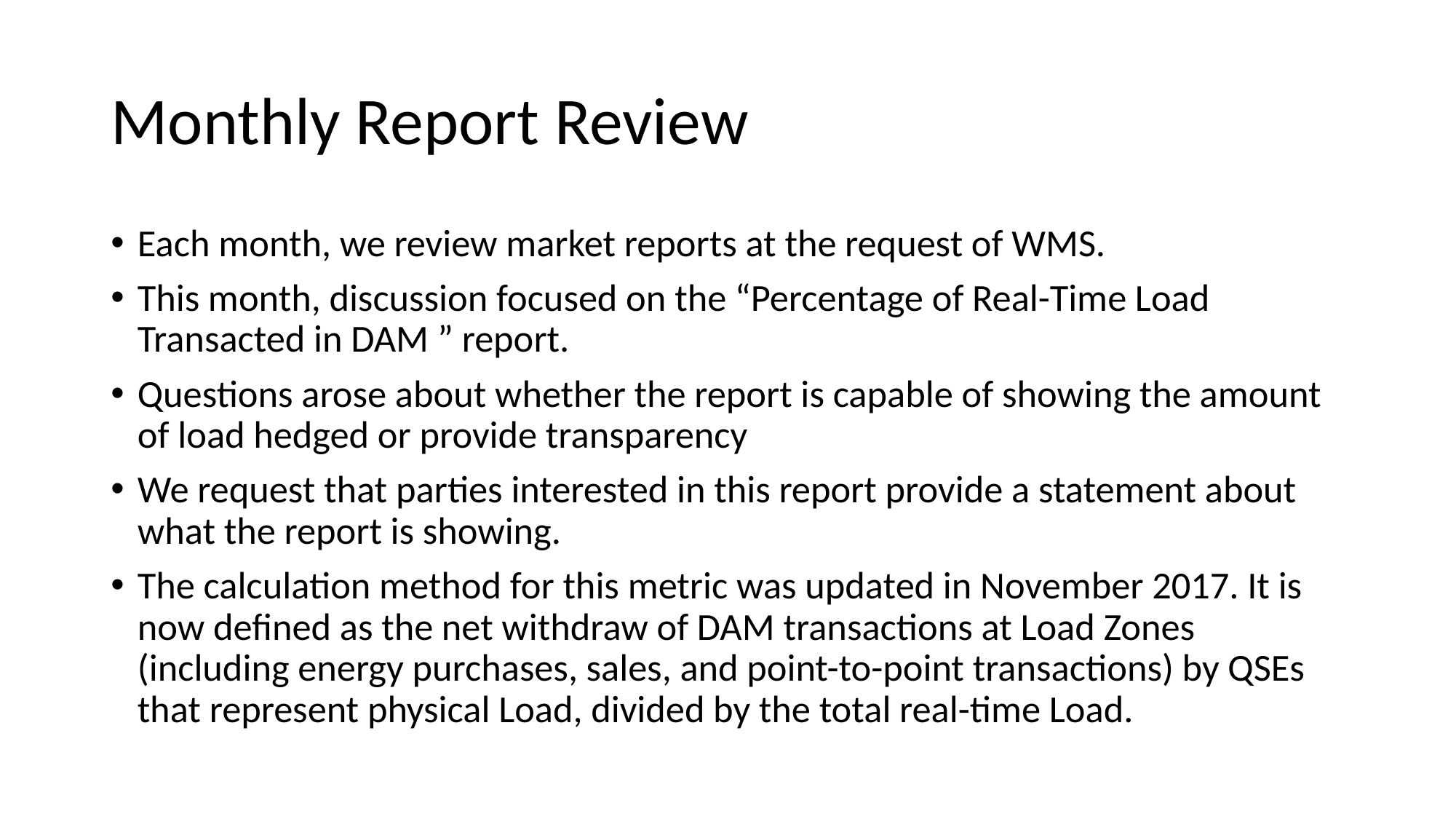

# Monthly Report Review
Each month, we review market reports at the request of WMS.
This month, discussion focused on the “Percentage of Real-Time Load Transacted in DAM ” report.
Questions arose about whether the report is capable of showing the amount of load hedged or provide transparency
We request that parties interested in this report provide a statement about what the report is showing.
The calculation method for this metric was updated in November 2017. It is now defined as the net withdraw of DAM transactions at Load Zones (including energy purchases, sales, and point-to-point transactions) by QSEs that represent physical Load, divided by the total real-time Load.